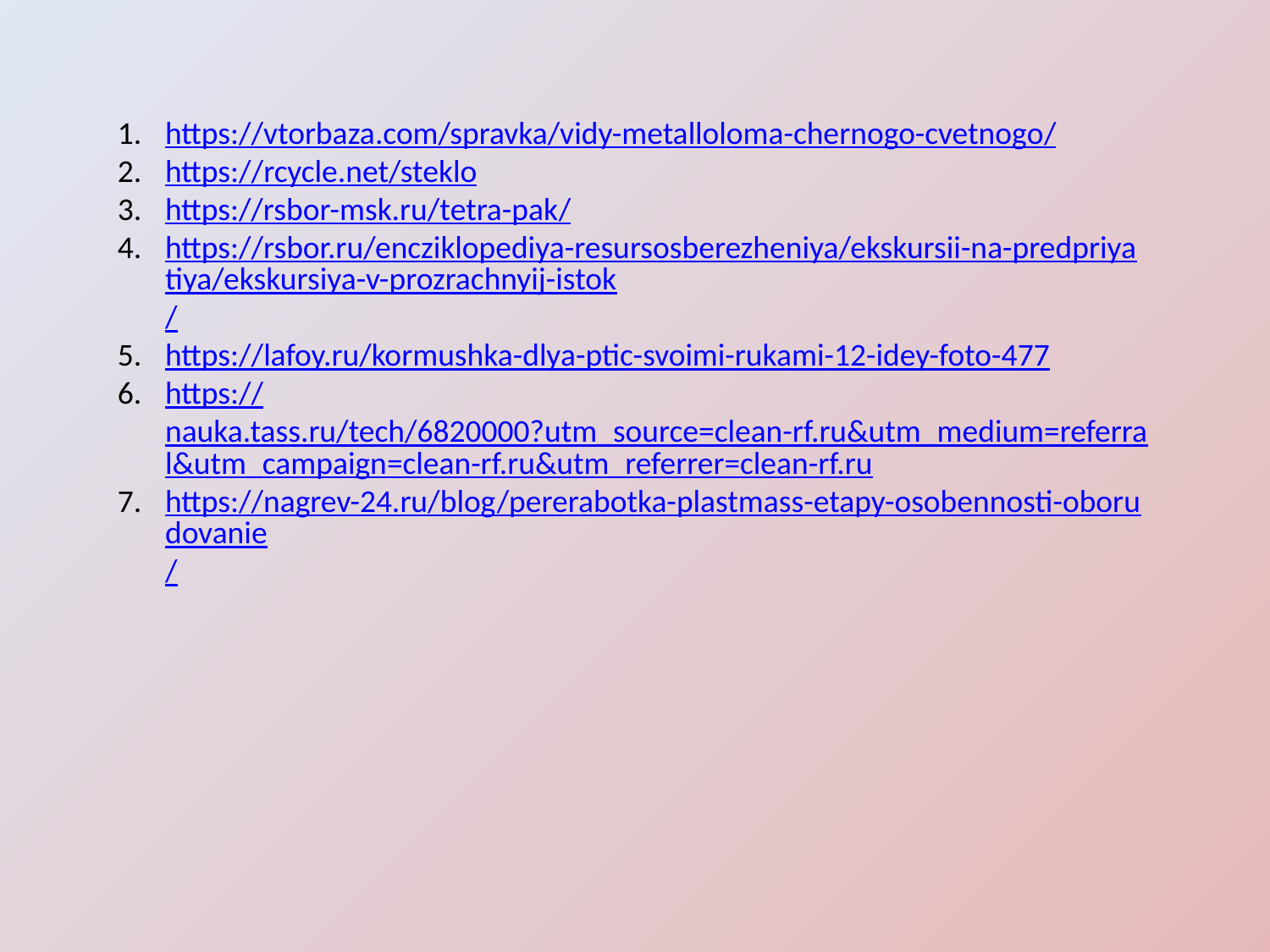

https://vtorbaza.com/spravka/vidy-metalloloma-chernogo-cvetnogo/
https://rcycle.net/steklo
https://rsbor-msk.ru/tetra-pak/
https://rsbor.ru/encziklopediya-resursosberezheniya/ekskursii-na-predpriyatiya/ekskursiya-v-prozrachnyij-istok/
https://lafoy.ru/kormushka-dlya-ptic-svoimi-rukami-12-idey-foto-477
https://nauka.tass.ru/tech/6820000?utm_source=clean-rf.ru&utm_medium=referral&utm_campaign=clean-rf.ru&utm_referrer=clean-rf.ru
https://nagrev-24.ru/blog/pererabotka-plastmass-etapy-osobennosti-oborudovanie/